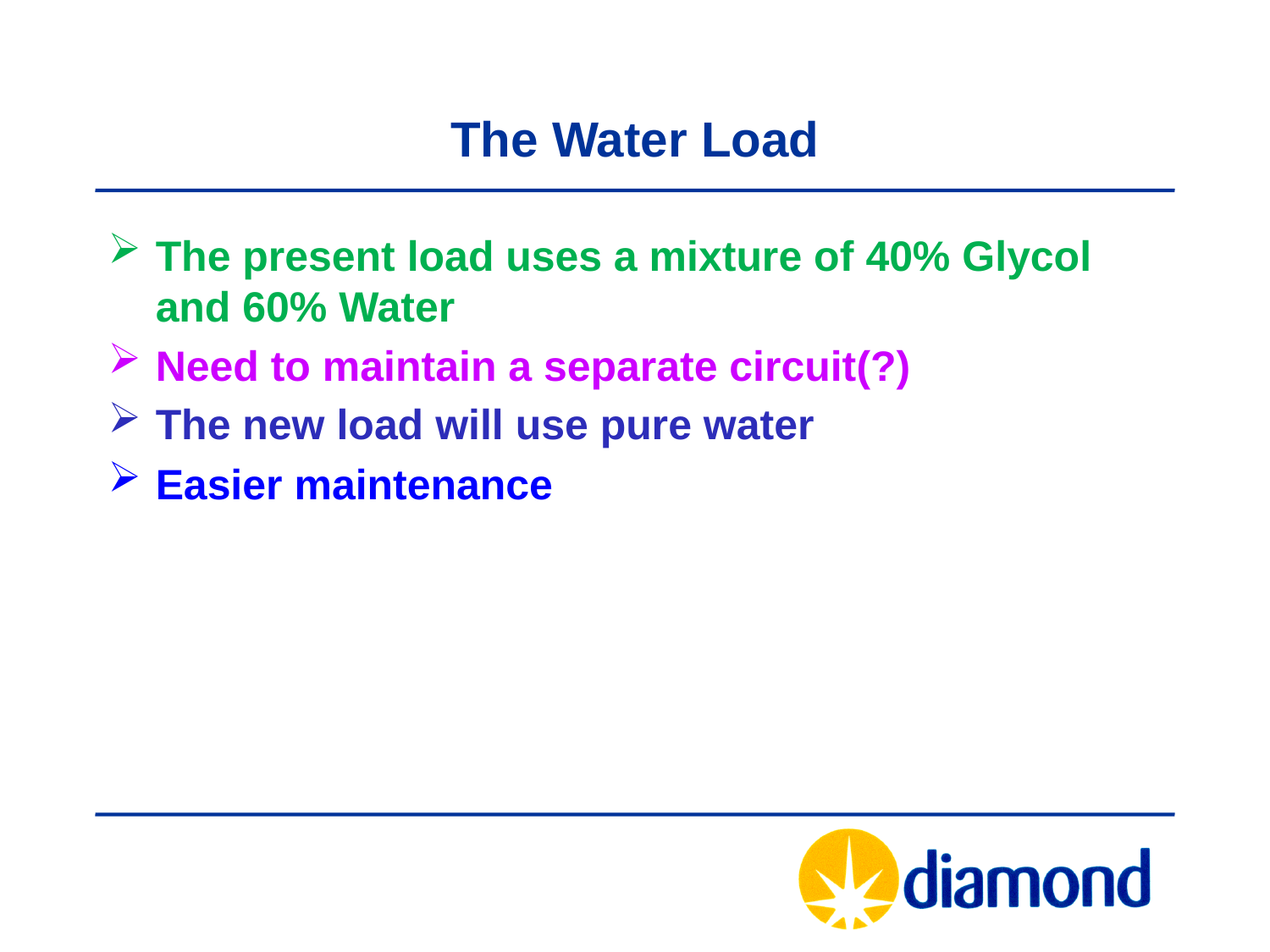

# The Water Load
The present load uses a mixture of 40% Glycol and 60% Water
Need to maintain a separate circuit(?)
The new load will use pure water
Easier maintenance